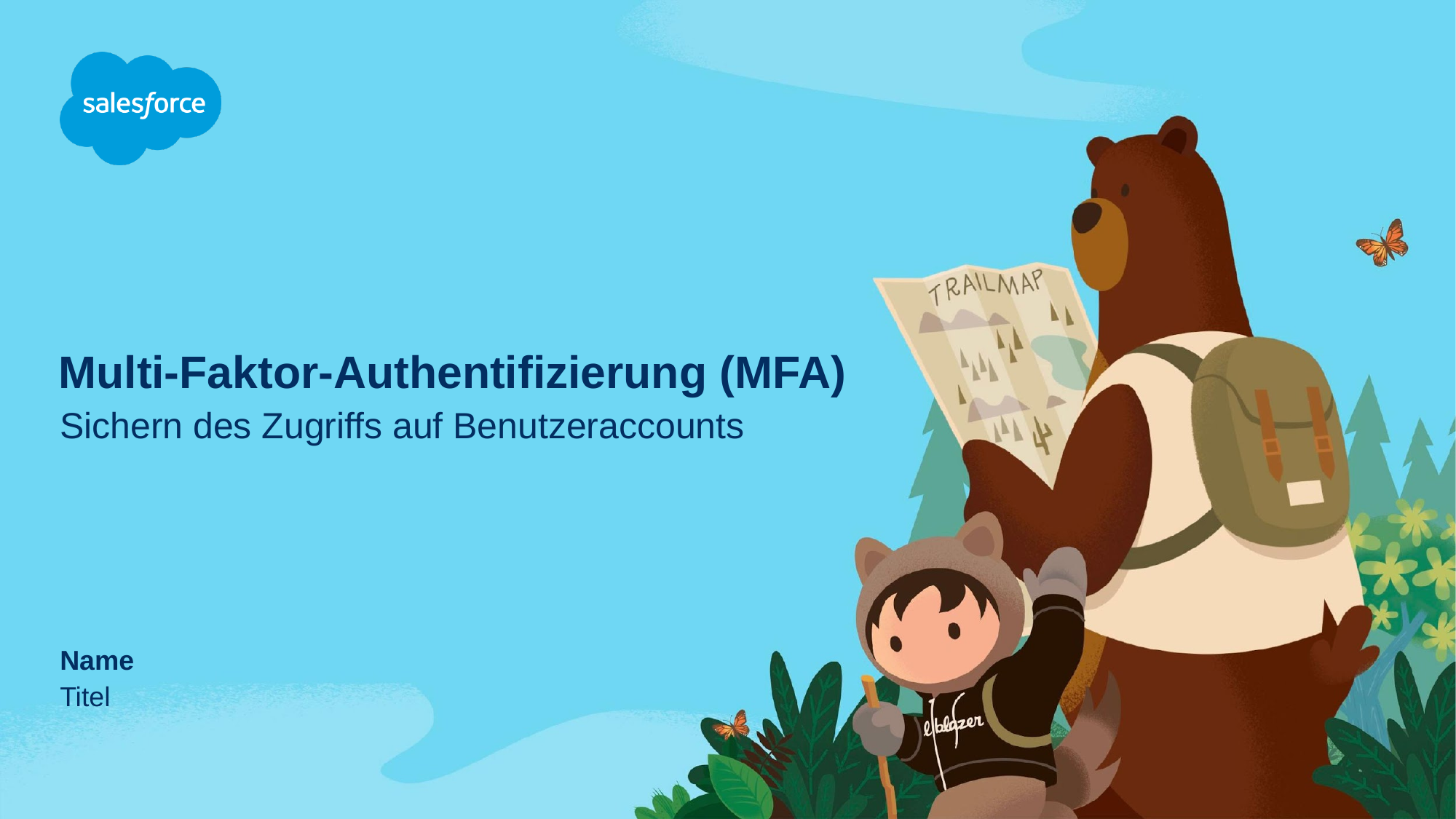

# Multi-Faktor-Authentifizierung (MFA)
Sichern des Zugriffs auf Benutzeraccounts
Name
Titel